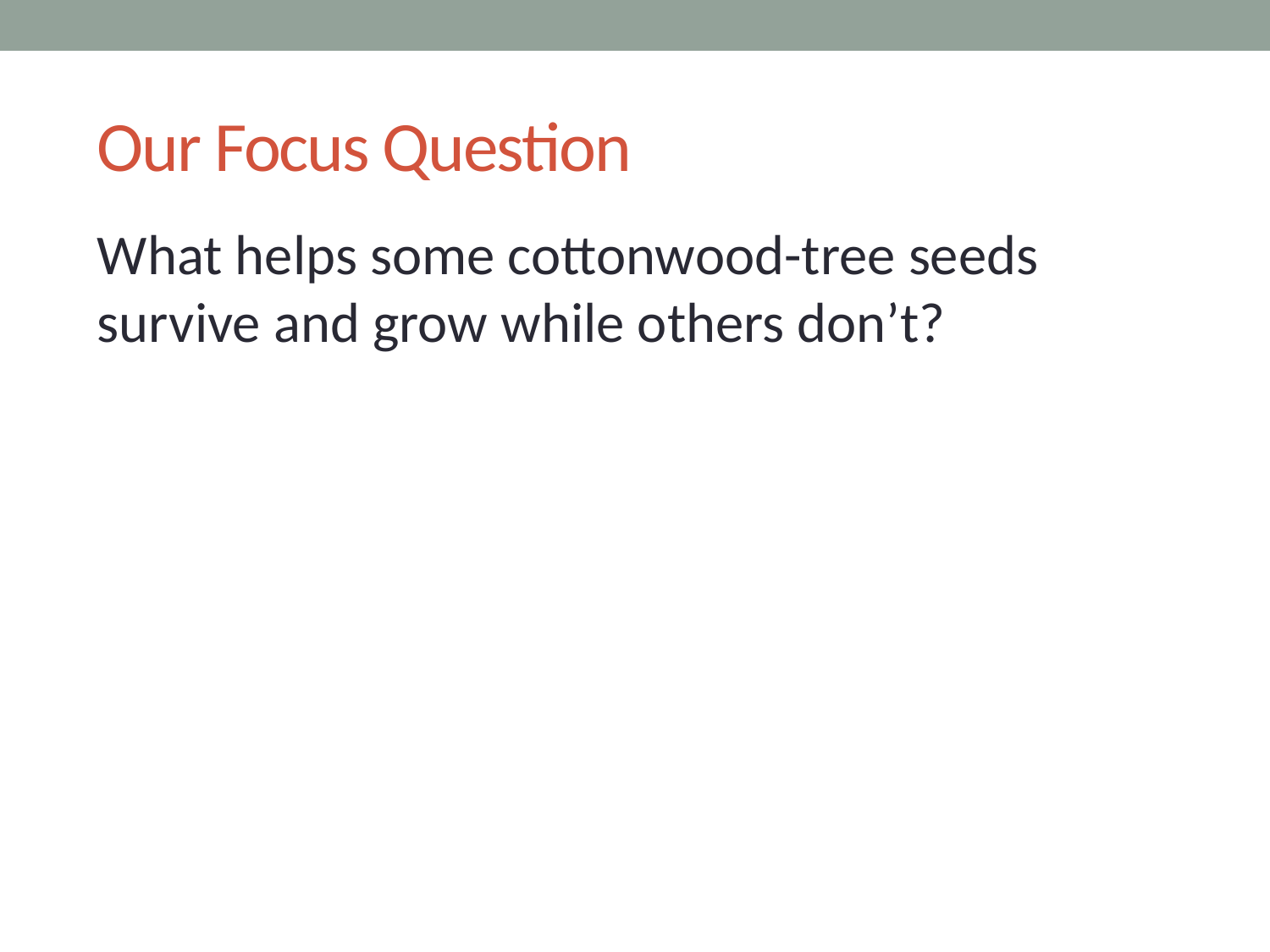

# Our Focus Question
What helps some cottonwood-tree seeds survive and grow while others don’t?